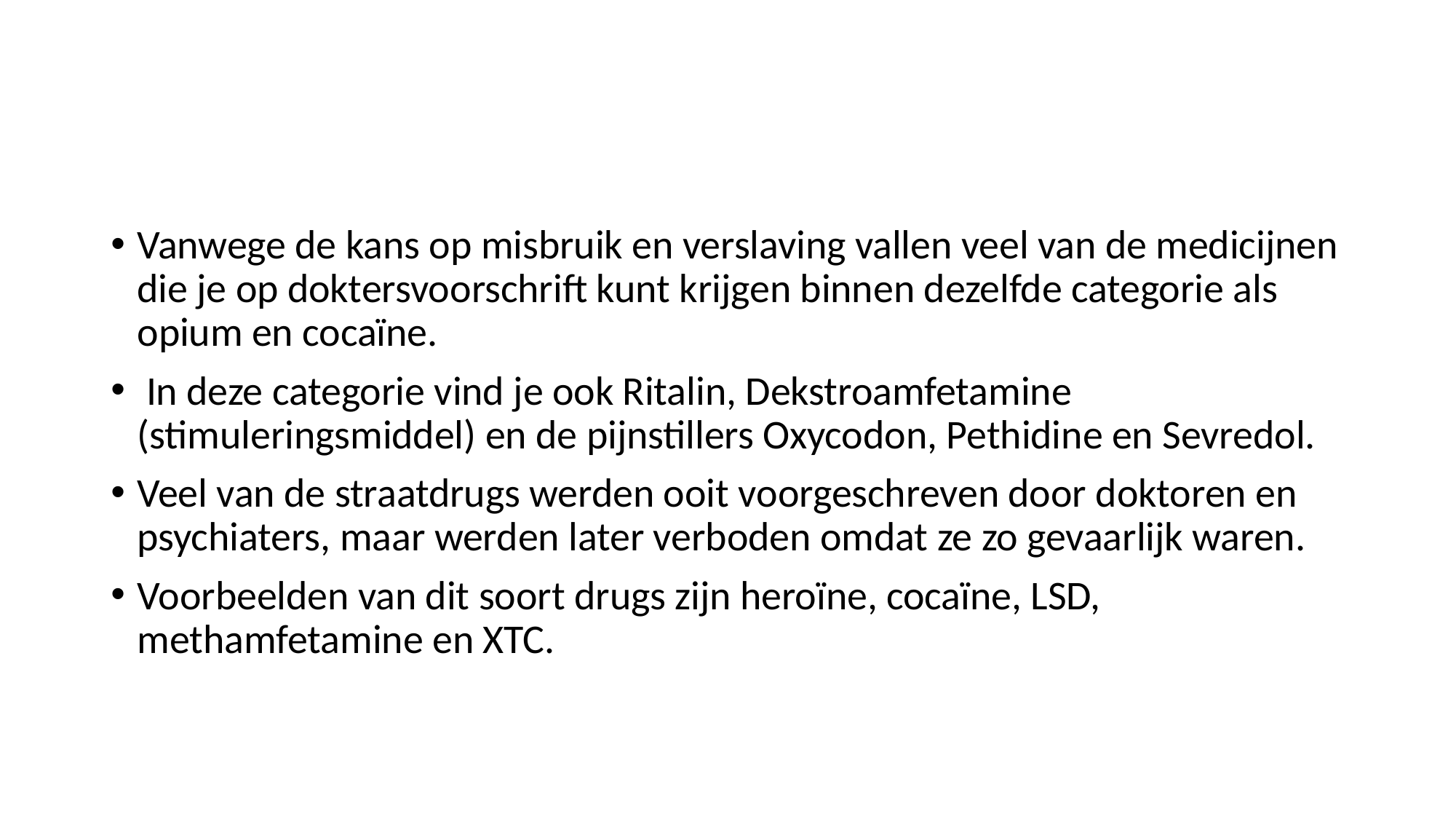

#
Vanwege de kans op misbruik en verslaving vallen veel van de medicijnen die je op doktersvoorschrift kunt krijgen binnen dezelfde categorie als opium en cocaïne.
 In deze categorie vind je ook Ritalin, Dekstroamfetamine (stimuleringsmiddel) en de pijnstillers Oxycodon, Pethidine en Sevredol.
Veel van de straatdrugs werden ooit voorgeschreven door doktoren en psychiaters, maar werden later verboden omdat ze zo gevaarlijk waren.
Voorbeelden van dit soort drugs zijn heroïne, cocaïne, LSD, methamfetamine en XTC.